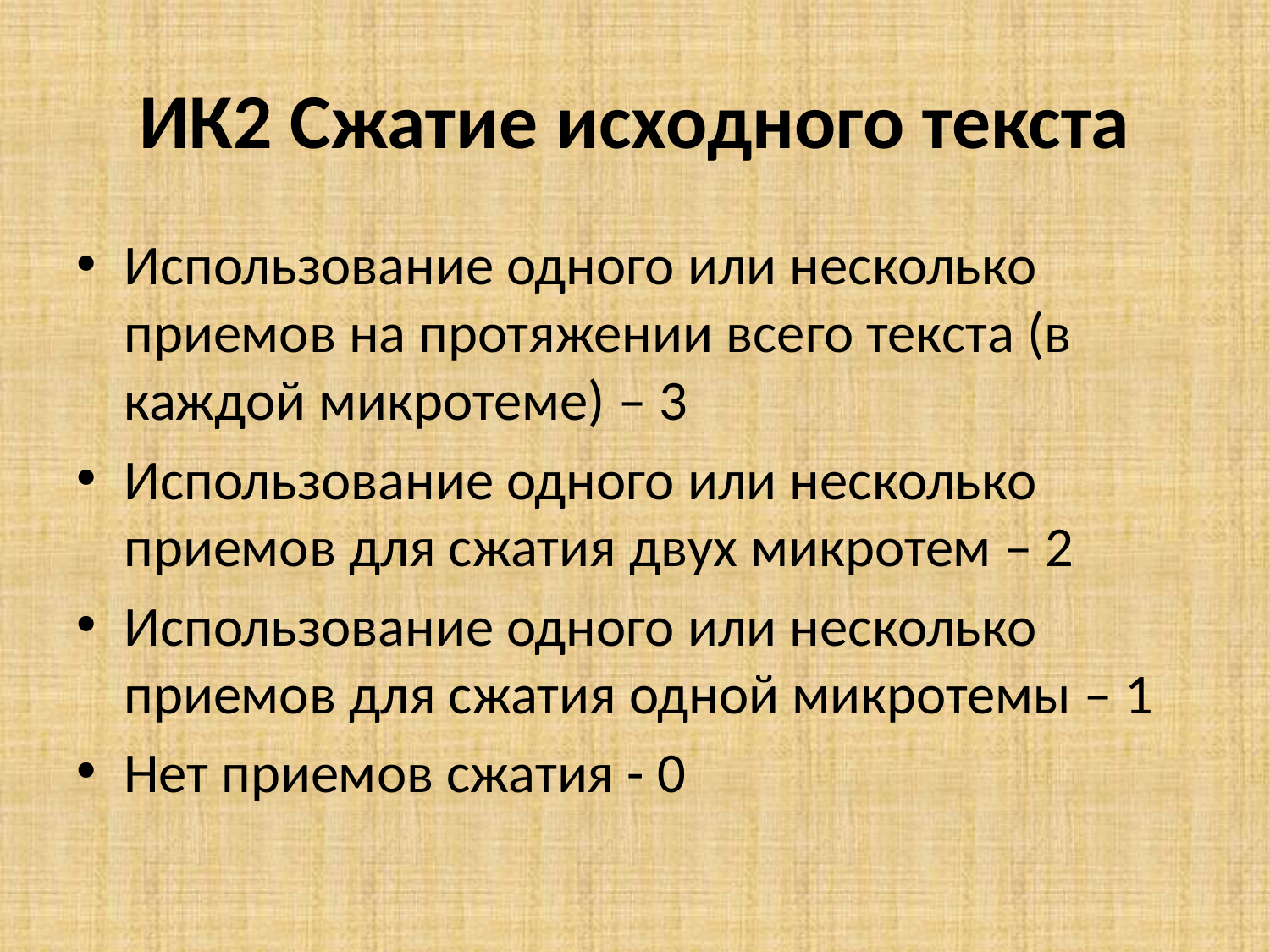

# ИК2 Сжатие исходного текста
Использование одного или несколько приемов на протяжении всего текста (в каждой микротеме) – 3
Использование одного или несколько приемов для сжатия двух микротем – 2
Использование одного или несколько приемов для сжатия одной микротемы – 1
Нет приемов сжатия - 0